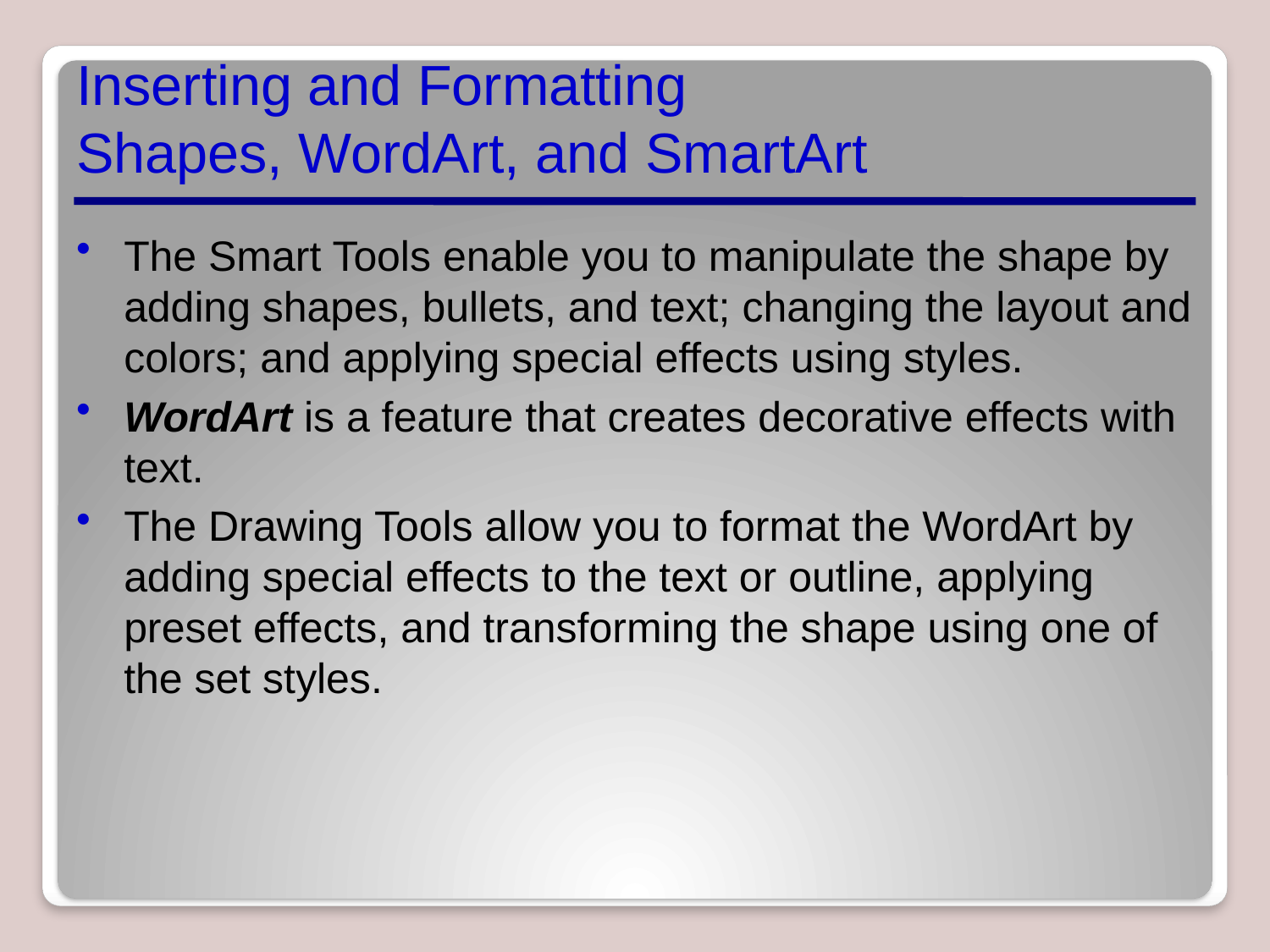

# Inserting and Formatting Shapes, WordArt, and SmartArt
The Smart Tools enable you to manipulate the shape by adding shapes, bullets, and text; changing the layout and colors; and applying special effects using styles.
WordArt is a feature that creates decorative effects with text.
The Drawing Tools allow you to format the WordArt by adding special effects to the text or outline, applying preset effects, and transforming the shape using one of the set styles.